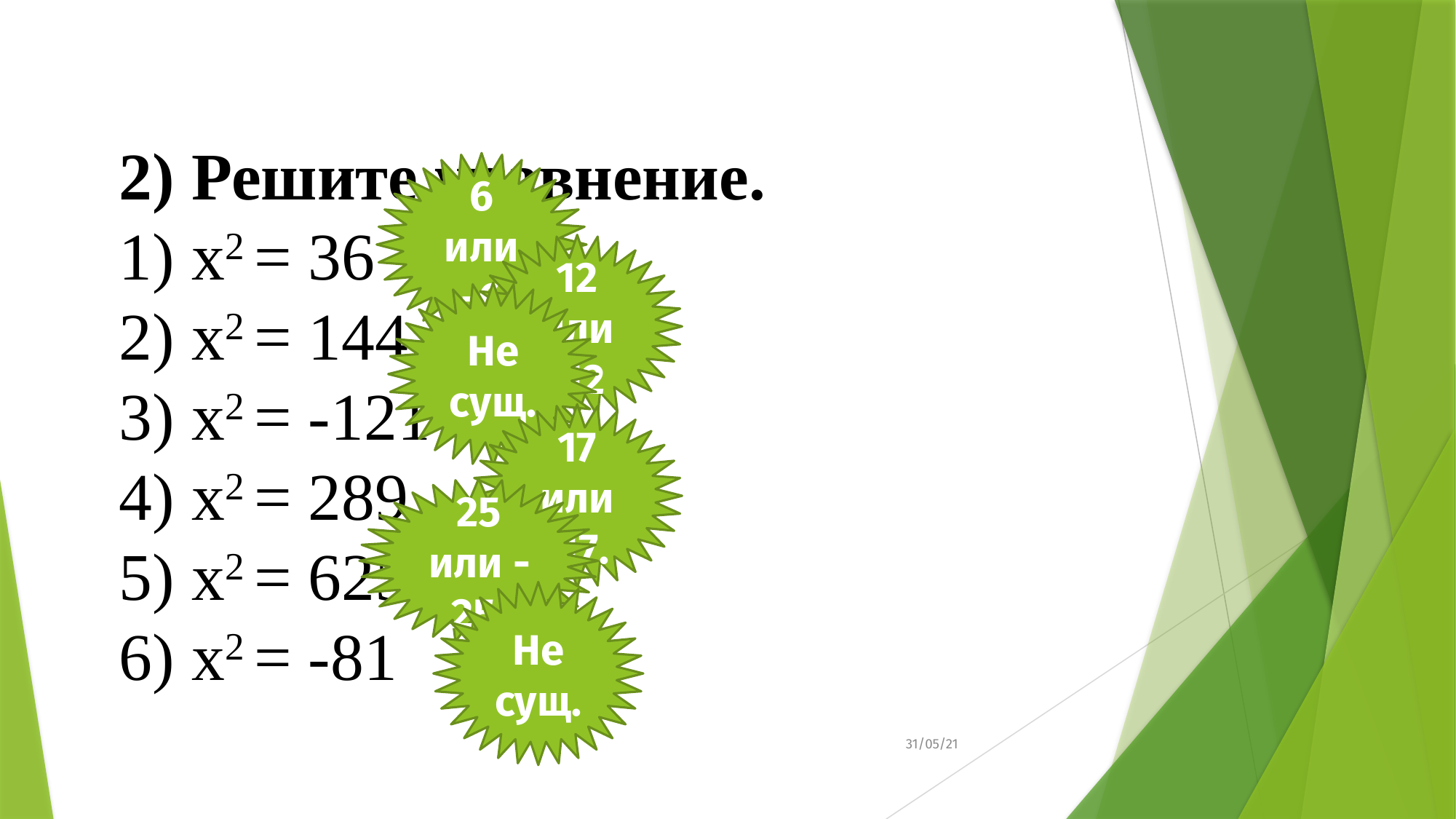

2) Решите уравнение.
1) x2 = 36
2) x2 = 144
3) x2 = -121
4) x2 = 289
5) x2 = 625
6) x2 = -81
6 или -6
12 или -12
Не сущ.
17 или -17.
25 или -25.
Не сущ.
31/05/21